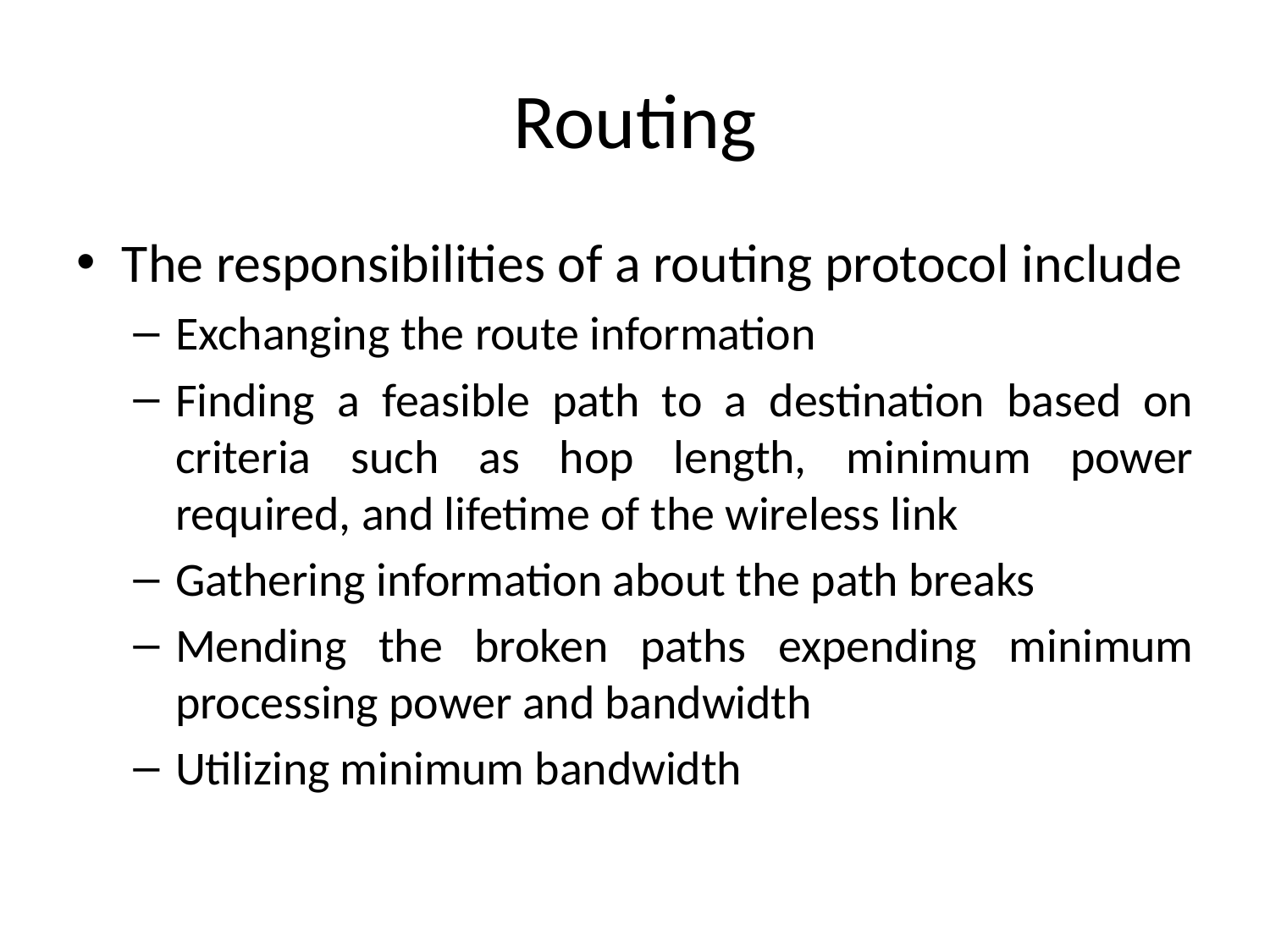

# Routing
The responsibilities of a routing protocol include
Exchanging the route information
Finding a feasible path to a destination based on criteria such as hop length, minimum power required, and lifetime of the wireless link
Gathering information about the path breaks
Mending the broken paths expending minimum processing power and bandwidth
Utilizing minimum bandwidth